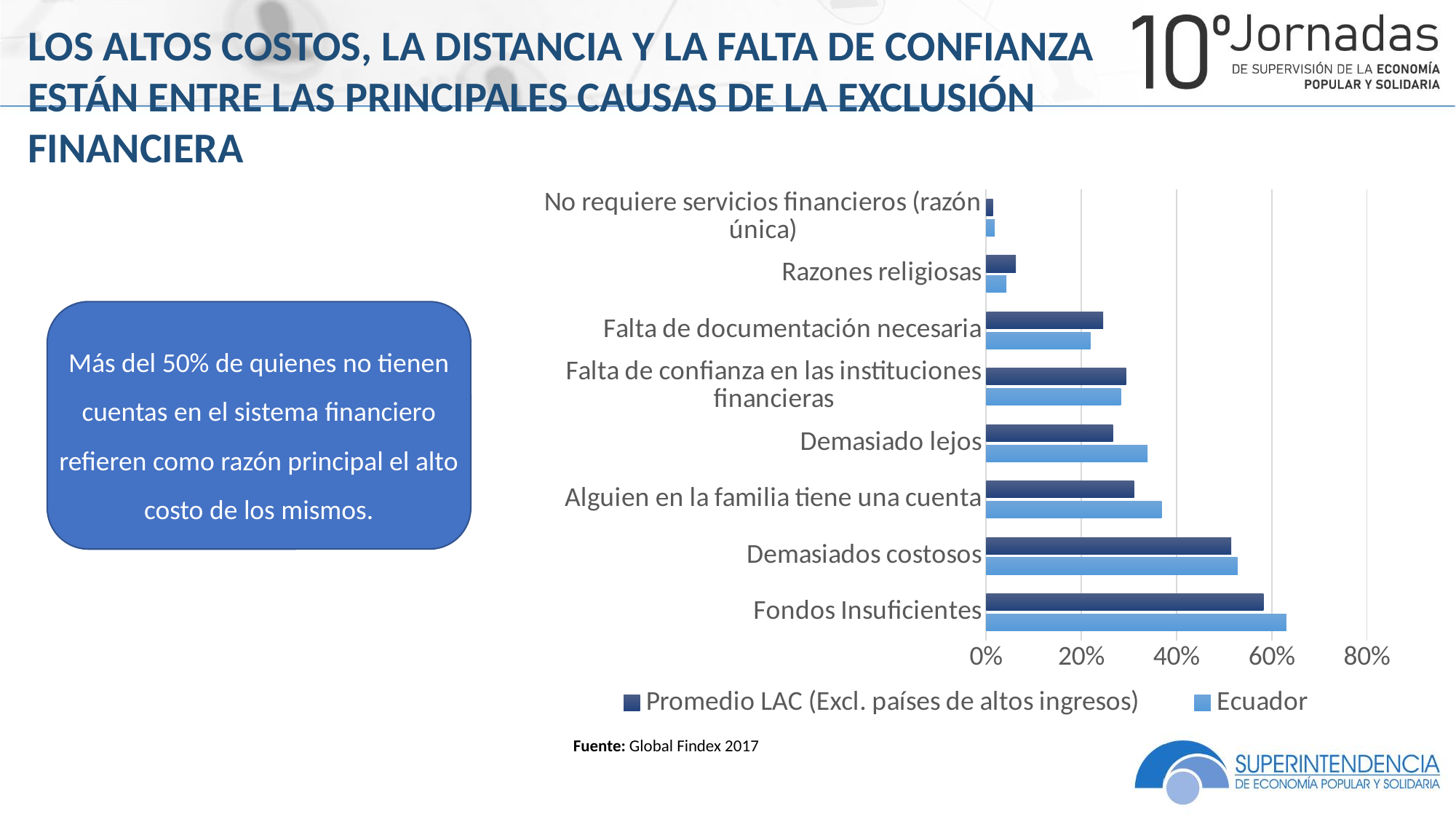

LOS ALTOS COSTOS, LA DISTANCIA Y LA FALTA DE CONFIANZA ESTÁN ENTRE LAS PRINCIPALES CAUSAS DE LA EXCLUSIÓN FINANCIERA

### Chart

| Category | Ecuador | Promedio LAC (Excl. países de altos ingresos) |
|---|---|---|
| Fondos Insuficientes | 0.6306116580963135 | 0.5826693773269653 |
| Demasiados costosos | 0.5284298658370972 | 0.5150547027587891 |
| Alguien en la familia tiene una cuenta | 0.36859506368637085 | 0.31093111634254456 |
| Demasiado lejos | 0.3393101692199707 | 0.26658153533935547 |
| Falta de confianza en las instituciones financieras | 0.2830697298049927 | 0.29407304525375366 |
| Falta de documentación necesaria | 0.21895527839660645 | 0.24571873247623444 |
| Razones religiosas | 0.042703066021203995 | 0.06250977516174316 |
| No requiere servicios financieros (razón única) | 0.01793746091425419 | 0.01438103150576353 |
Más del 50% de quienes no tienen cuentas en el sistema financiero refieren como razón principal el alto costo de los mismos.
Fuente: Global Findex 2017